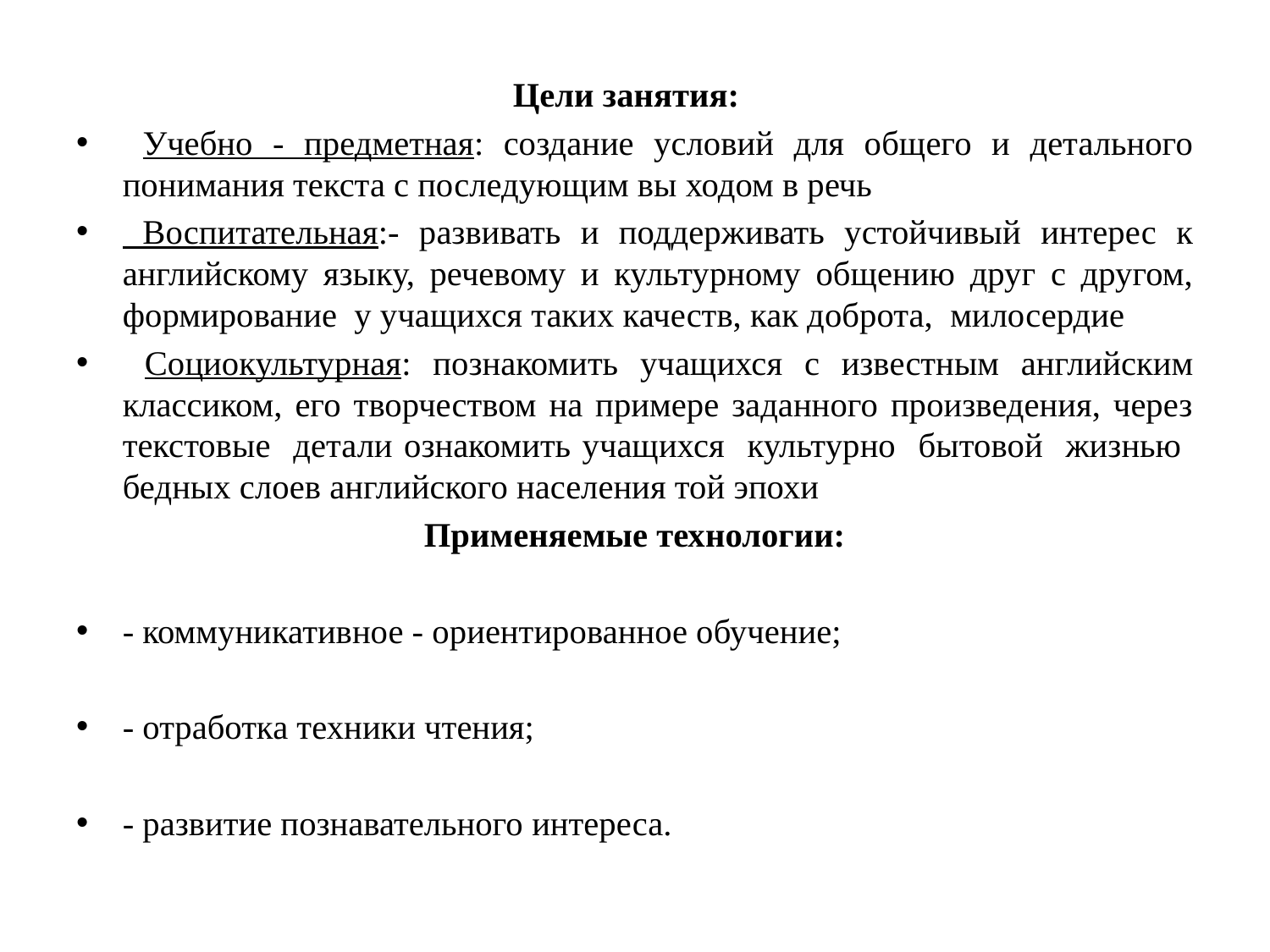

#
Цели занятия:
 Учебно - предметная: создание условий для общего и детального понимания текста с последующим вы ходом в речь
 Воспитательная:- развивать и поддерживать устойчивый интерес к английскому языку, речевому и культурному общению друг с другом, формирование  у учащихся таких качеств, как доброта,  милосердие
 Социокультурная: познакомить учащихся с известным английским классиком, его творчеством на примере заданного произведения, через текстовые  детали ознакомить учащихся  культурно  бытовой  жизнью  бедных слоев английского населения той эпохи
Применяемые технологии:

- коммуникативное - ориентированное обучение;

- отработка техники чтения;

- развитие познавательного интереса.